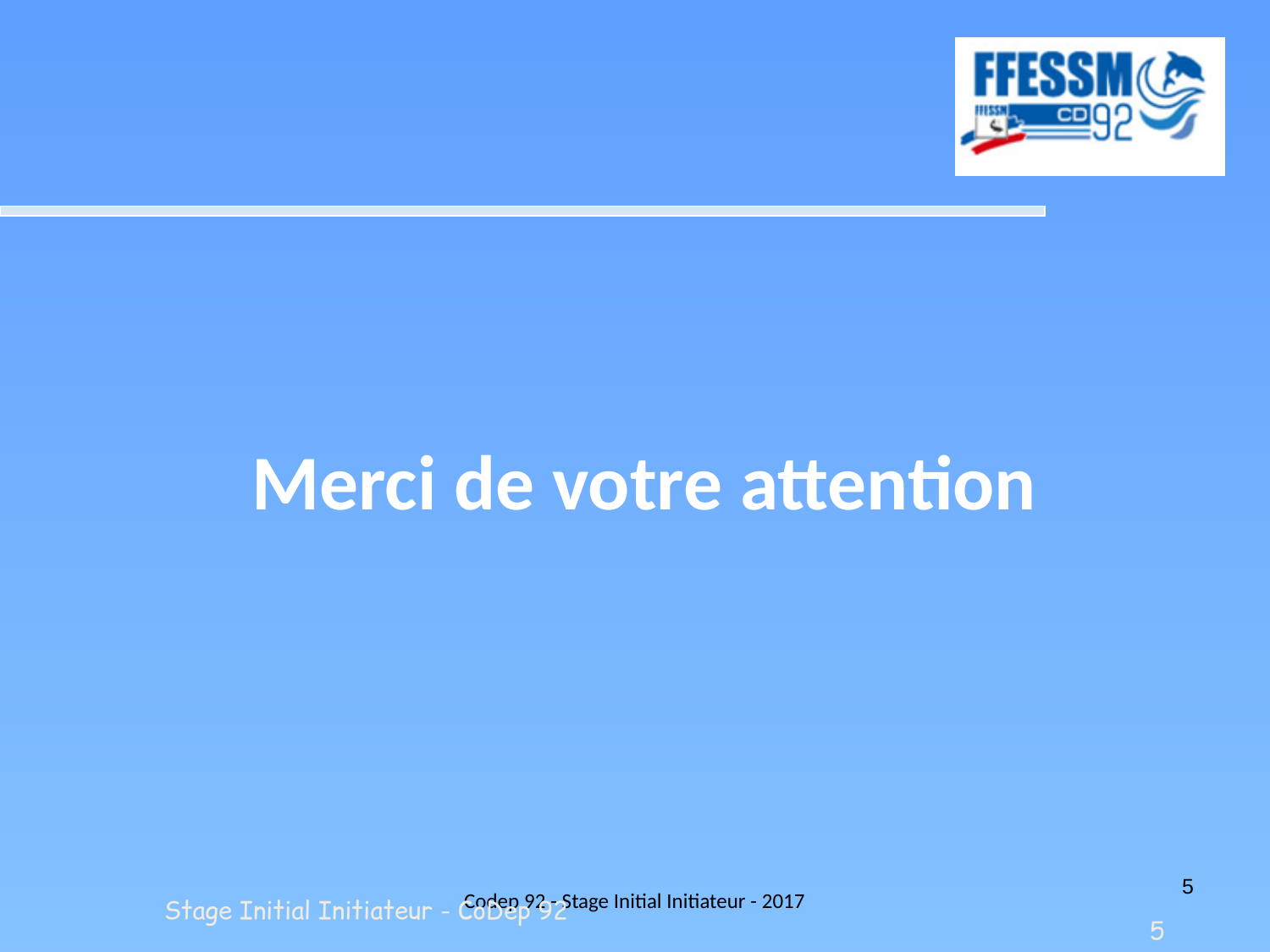

Merci de votre attention
Codep 92 - Stage Initial Initiateur - 2017
5
Stage Initial Initiateur - CoDep 92
5